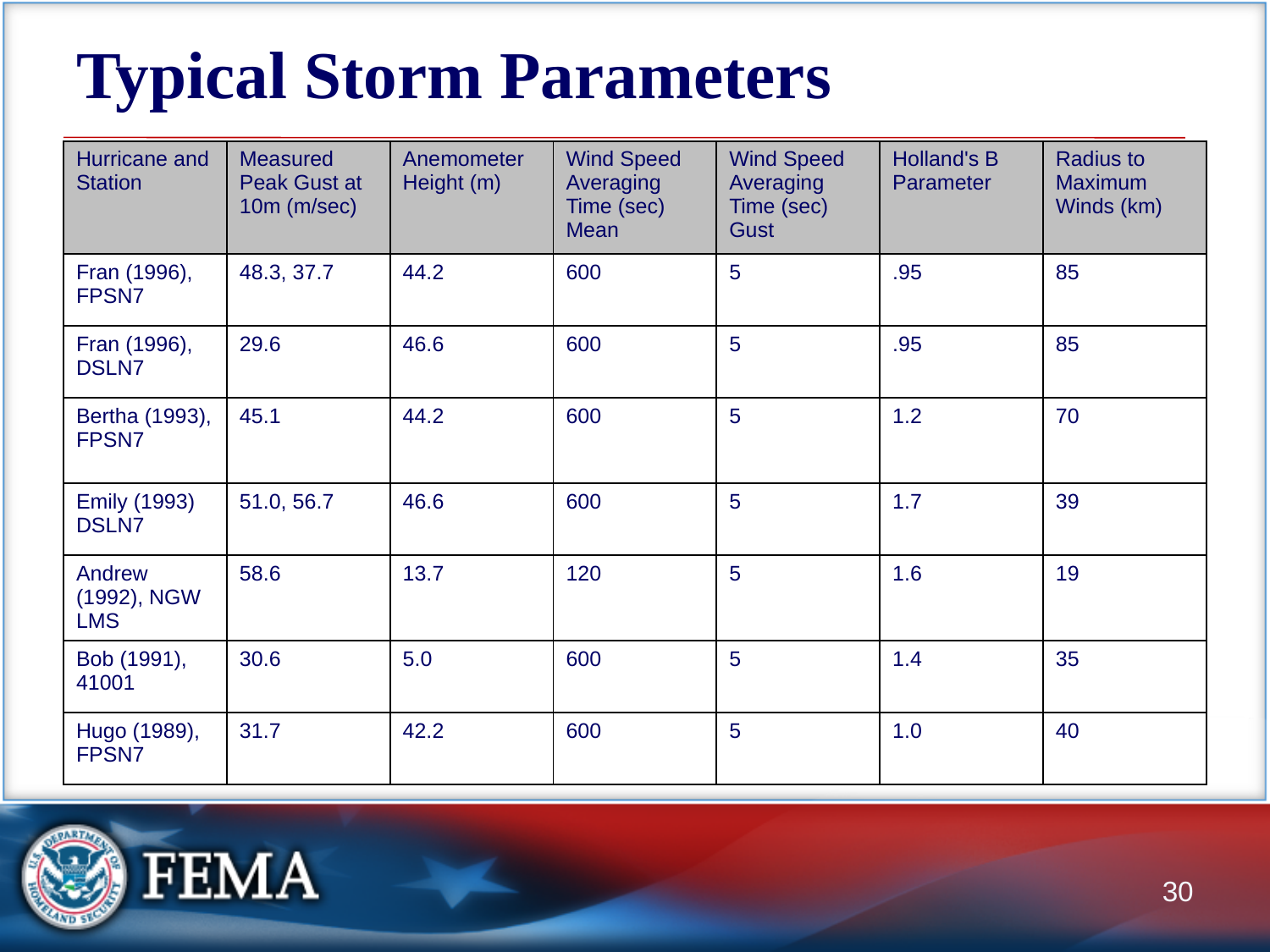

# Typical Storm Parameters
| Hurricane and Station | Measured Peak Gust at 10m (m/sec) | Anemometer Height (m) | Wind Speed Averaging Time (sec) Mean | Wind Speed Averaging Time (sec) Gust | Holland's B Parameter | Radius to Maximum Winds (km) |
| --- | --- | --- | --- | --- | --- | --- |
| Fran (1996), FPSN7 | 48.3, 37.7 | 44.2 | 600 | 5 | .95 | 85 |
| Fran (1996), DSLN7 | 29.6 | 46.6 | 600 | 5 | .95 | 85 |
| Bertha (1993), FPSN7 | 45.1 | 44.2 | 600 | 5 | 1.2 | 70 |
| Emily (1993) DSLN7 | 51.0, 56.7 | 46.6 | 600 | 5 | 1.7 | 39 |
| Andrew (1992), NGW LMS | 58.6 | 13.7 | 120 | 5 | 1.6 | 19 |
| Bob (1991), 41001 | 30.6 | 5.0 | 600 | 5 | 1.4 | 35 |
| Hugo (1989), FPSN7 | 31.7 | 42.2 | 600 | 5 | 1.0 | 40 |
30